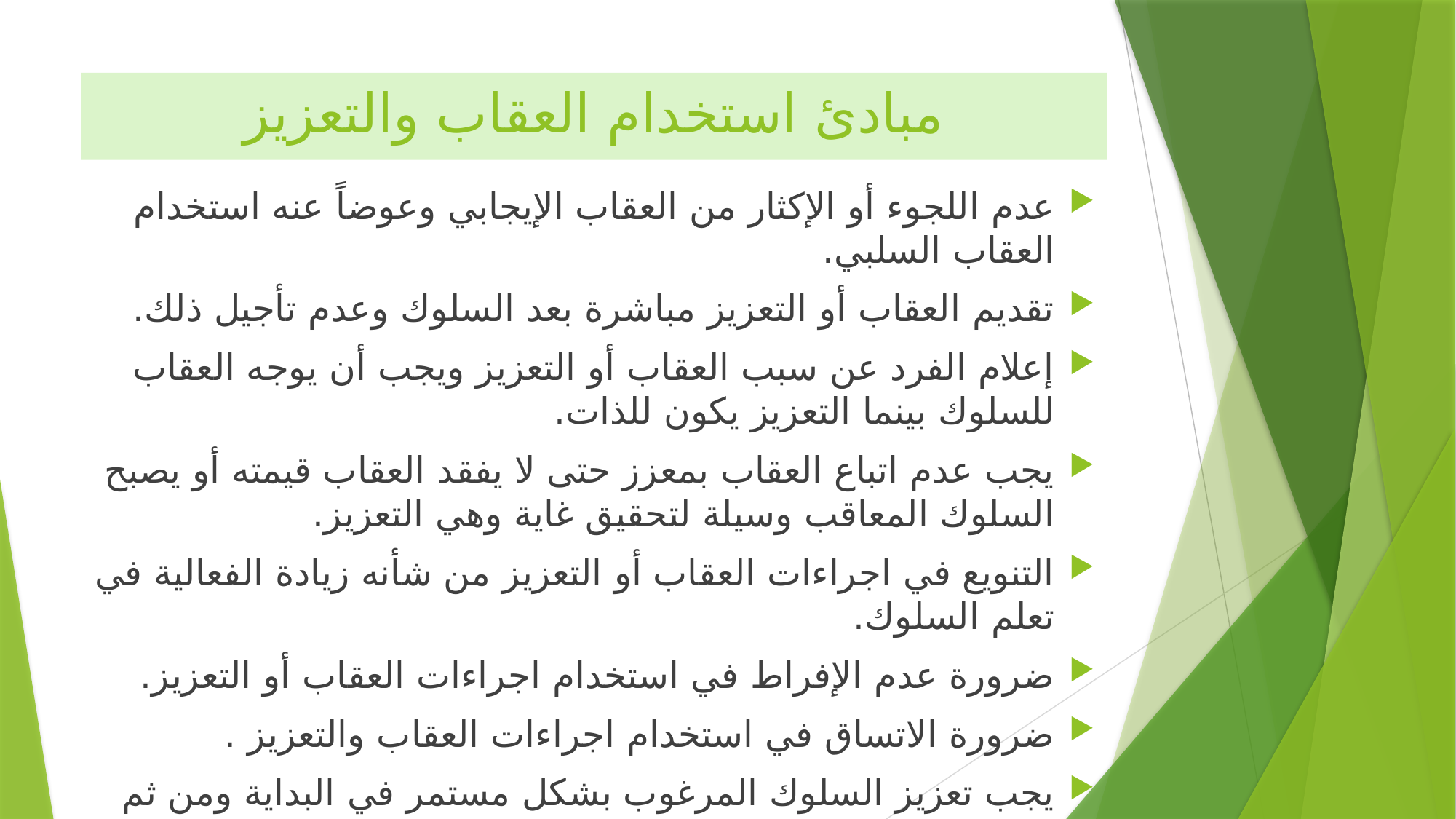

# مبادئ استخدام العقاب والتعزيز
عدم اللجوء أو الإكثار من العقاب الإيجابي وعوضاً عنه استخدام العقاب السلبي.
تقديم العقاب أو التعزيز مباشرة بعد السلوك وعدم تأجيل ذلك.
إعلام الفرد عن سبب العقاب أو التعزيز ويجب أن يوجه العقاب للسلوك بينما التعزيز يكون للذات.
يجب عدم اتباع العقاب بمعزز حتى لا يفقد العقاب قيمته أو يصبح السلوك المعاقب وسيلة لتحقيق غاية وهي التعزيز.
التنويع في اجراءات العقاب أو التعزيز من شأنه زيادة الفعالية في تعلم السلوك.
ضرورة عدم الإفراط في استخدام اجراءات العقاب أو التعزيز.
ضرورة الاتساق في استخدام اجراءات العقاب والتعزيز .
يجب تعزيز السلوك المرغوب بشكل مستمر في البداية ومن ثم اللجوء إلى التعزيز المتقطع.
يجب أن يكون العقاب أو التعزيز مناسب لحجم السلوك.